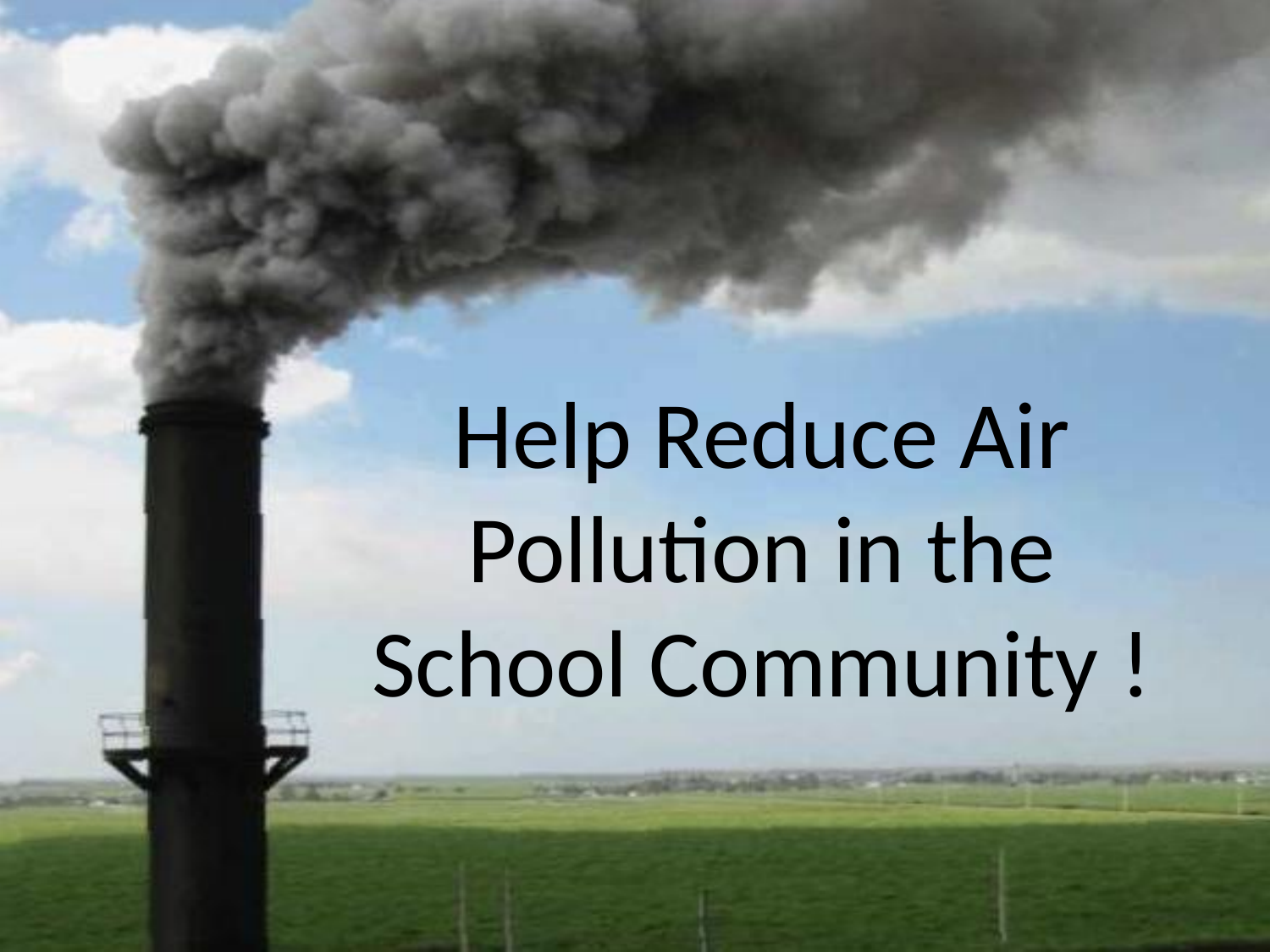

# Help Reduce Air Pollution in the School Community !